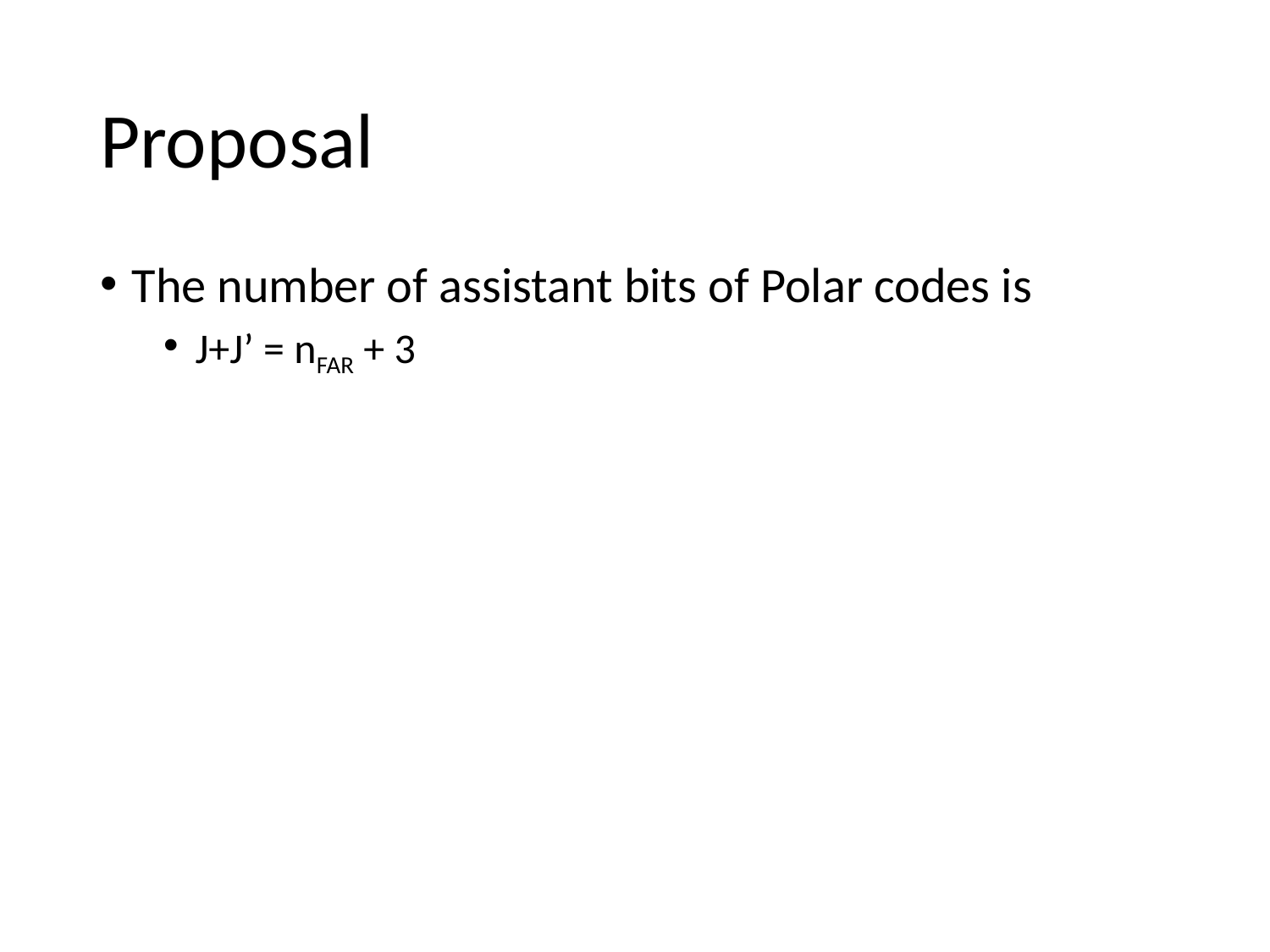

# Proposal
The number of assistant bits of Polar codes is
J+J’ = nFAR + 3